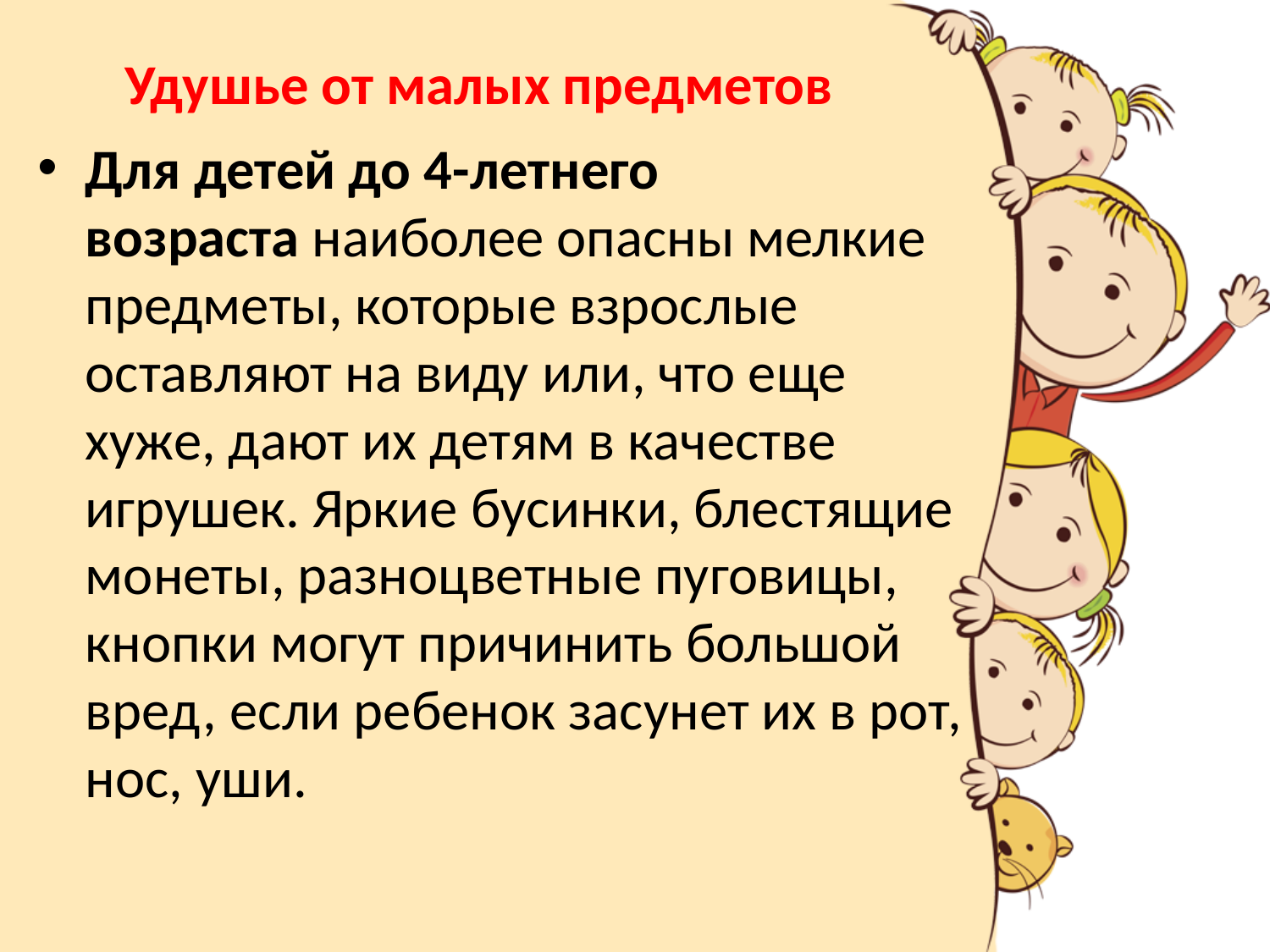

# Удушье от малых предметов
Для детей до 4-летнего возраста наиболее опасны мелкие предметы, которые взрослые оставляют на виду или, что еще хуже, дают их детям в качестве игрушек. Яркие бусинки, блестящие монеты, разноцветные пуговицы, кнопки могут причинить большой вред, если ребенок засунет их в рот, нос, уши.